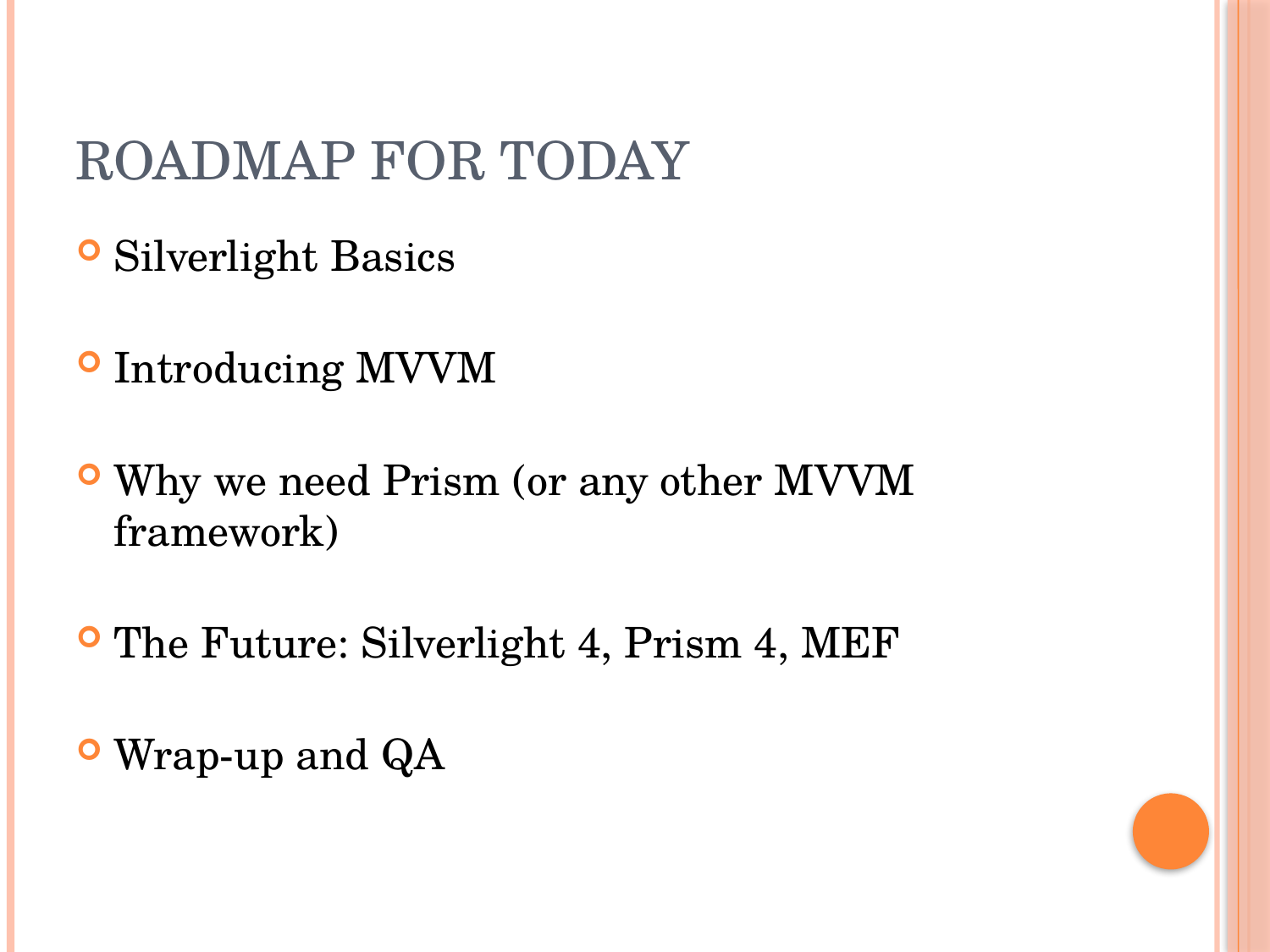

# Roadmap for Today
Silverlight Basics
Introducing MVVM
Why we need Prism (or any other MVVM framework)
The Future: Silverlight 4, Prism 4, MEF
Wrap-up and QA